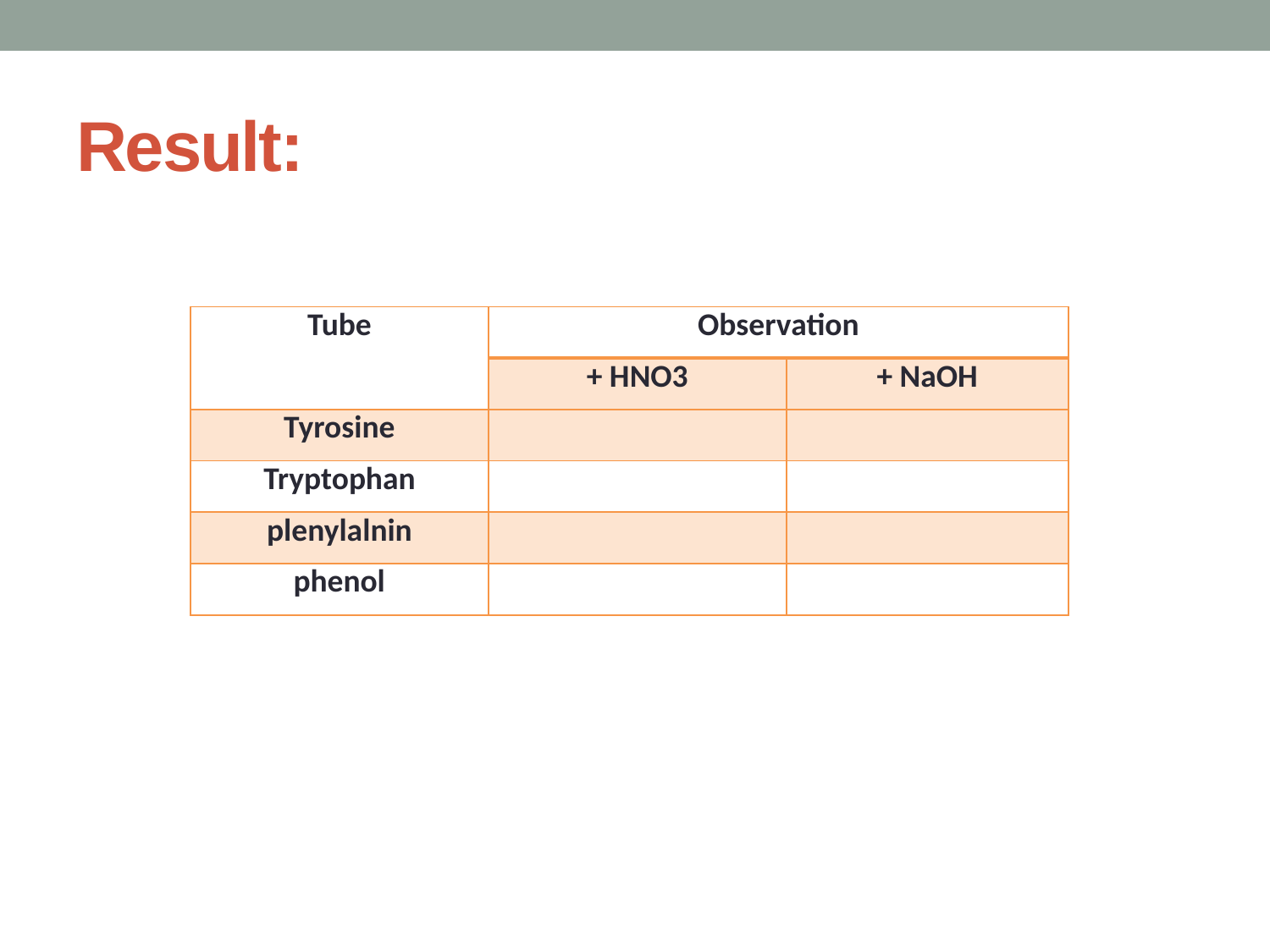

# Result:
| Tube | Observation |  |
| --- | --- | --- |
|  | + HNO3 | + NaOH |
| Tyrosine |  |  |
| Tryptophan |  |  |
| plenylalnin |  |  |
| phenol |  |  |